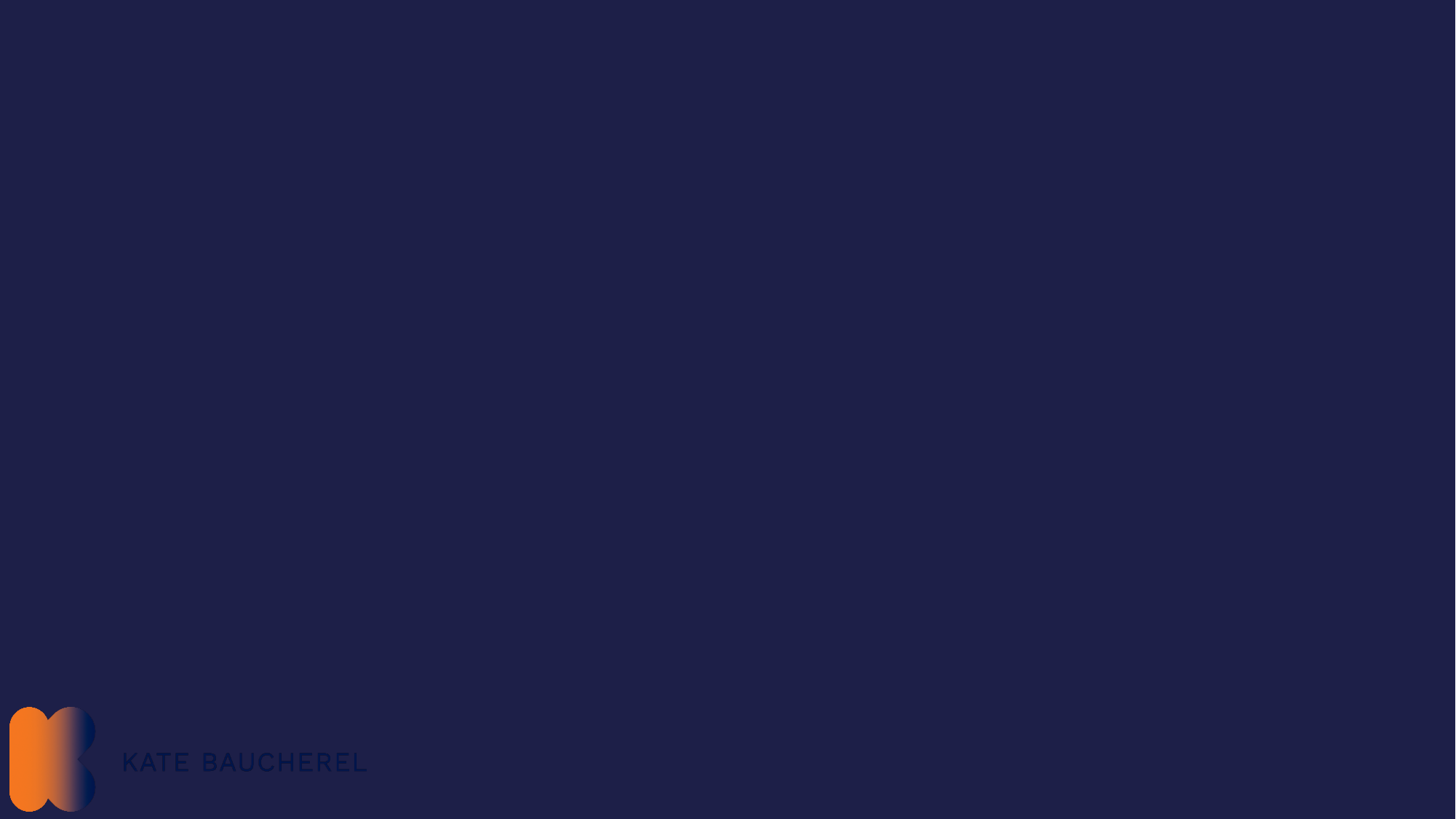

# How Bitcoin reaches consensus
The network timestamps transactions by hashing them into an ongoing chain of hash-based proof-of-work, forming a record that cannot be changed without redoing the proof-of-work.
As long as a majority of CPU power is controlled by nodes that are not cooperating to attack the network, they'll generate the longest chain and outpace attackers
Nodes can leave and rejoin the network at will, accepting the longest proof-of-work chain as proof of what happened while they were gone.
Satoshi Nakamoto, 2008